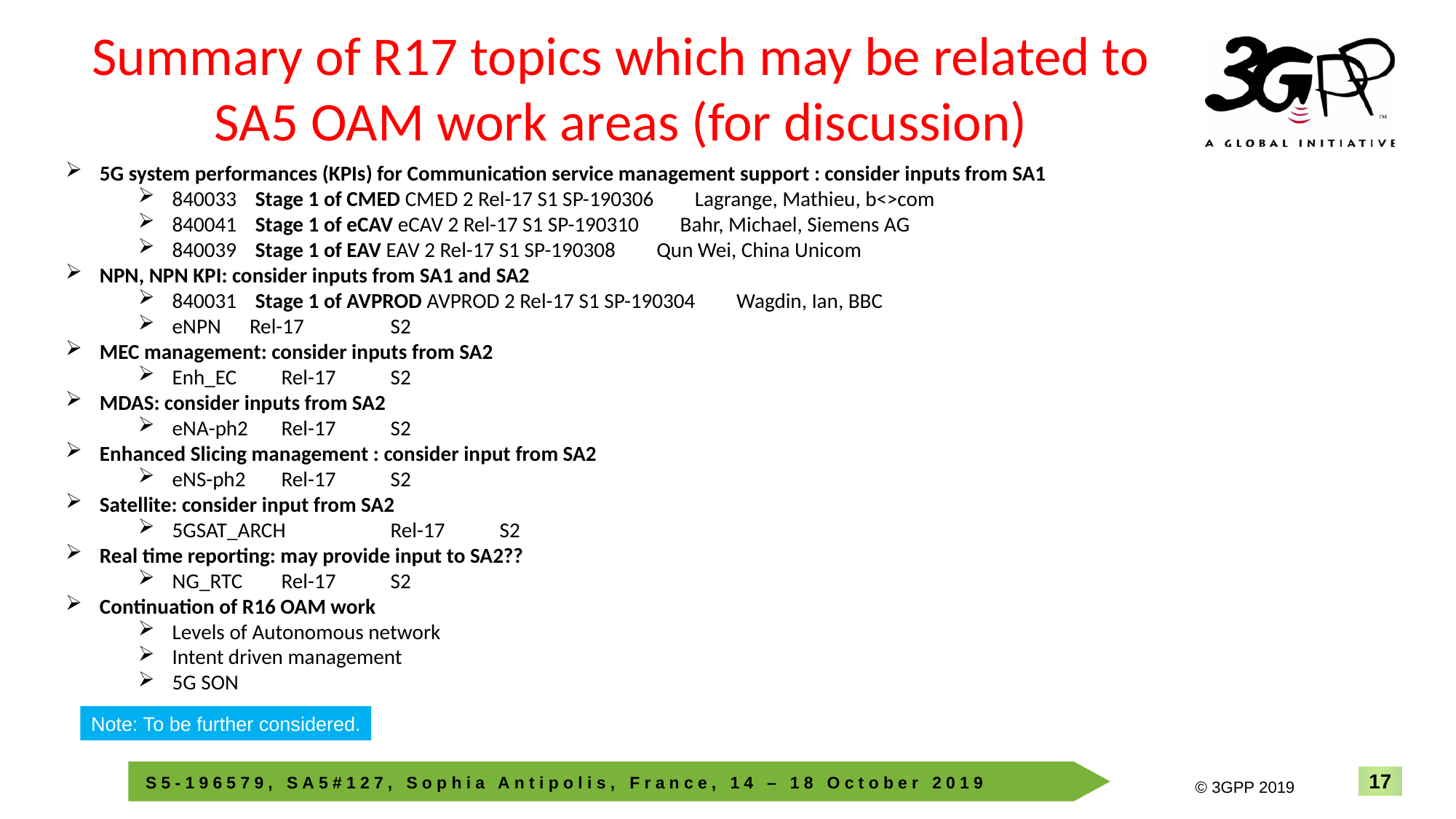

# Summary of R17 topics which may be related to SA5 OAM work areas (for discussion)
5G system performances (KPIs) for Communication service management support : consider inputs from SA1
840033    Stage 1 of CMED CMED 2 Rel-17 S1 SP-190306 　 Lagrange, Mathieu, b<>com
840041    Stage 1 of eCAV eCAV 2 Rel-17 S1 SP-190310 　 Bahr, Michael, Siemens AG
840039    Stage 1 of EAV EAV 2 Rel-17 S1 SP-190308 　 Qun Wei, China Unicom
NPN, NPN KPI: consider inputs from SA1 and SA2
840031    Stage 1 of AVPROD AVPROD 2 Rel-17 S1 SP-190304 　 Wagdin, Ian, BBC
eNPN      Rel-17	S2
MEC management: consider inputs from SA2
Enh_EC	Rel-17	S2
MDAS: consider inputs from SA2
eNA-ph2	Rel-17	S2
Enhanced Slicing management : consider input from SA2
eNS-ph2	Rel-17	S2
Satellite: consider input from SA2
5GSAT_ARCH	Rel-17	S2
Real time reporting: may provide input to SA2??
NG_RTC	Rel-17	S2
Continuation of R16 OAM work
Levels of Autonomous network
Intent driven management
5G SON
Note: To be further considered.